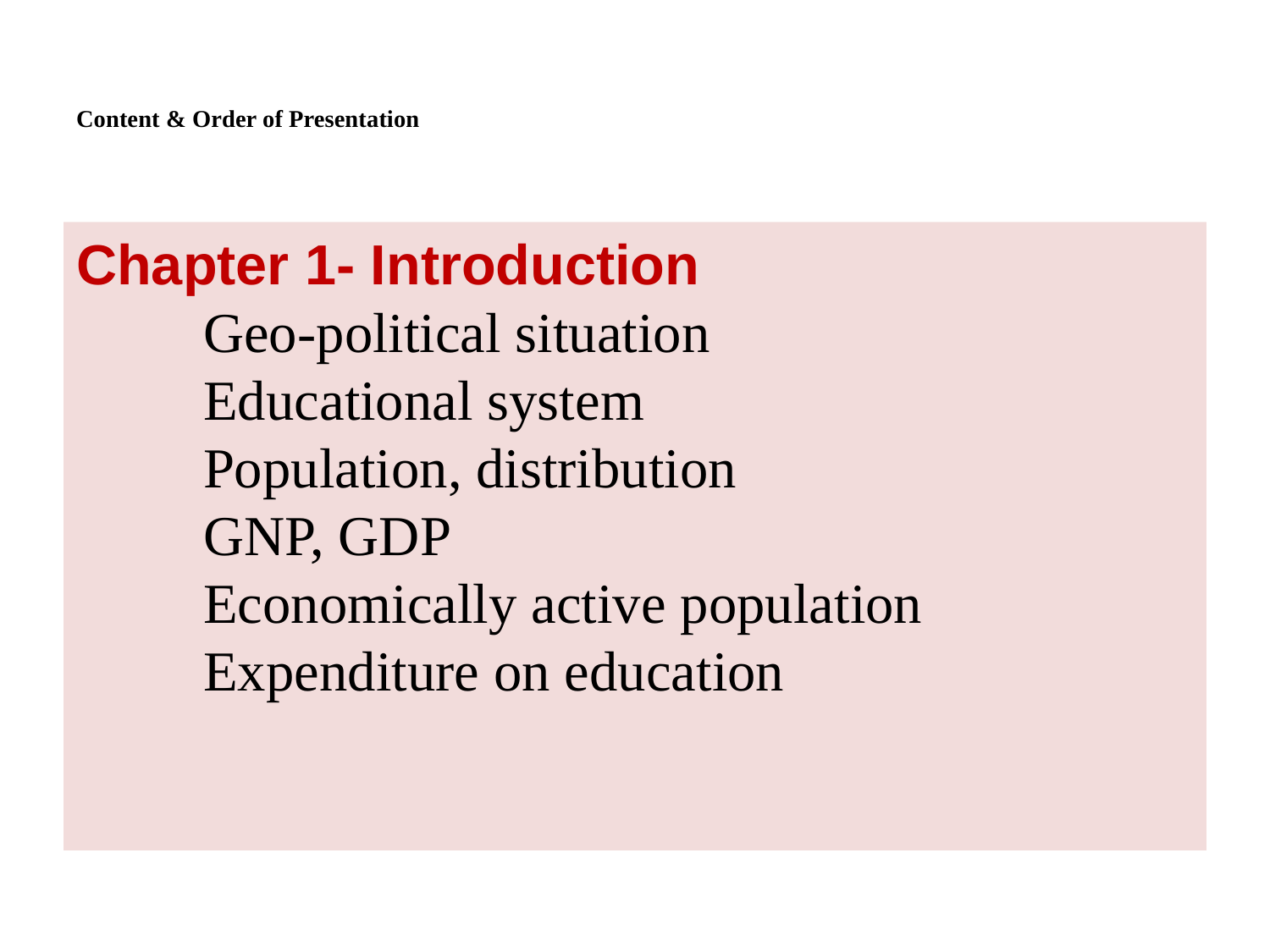

# Content & Order of Presentation
Chapter 1- Introduction
	Geo-political situation
	Educational system
	Population, distribution
	GNP, GDP
	Economically active population
	Expenditure on education